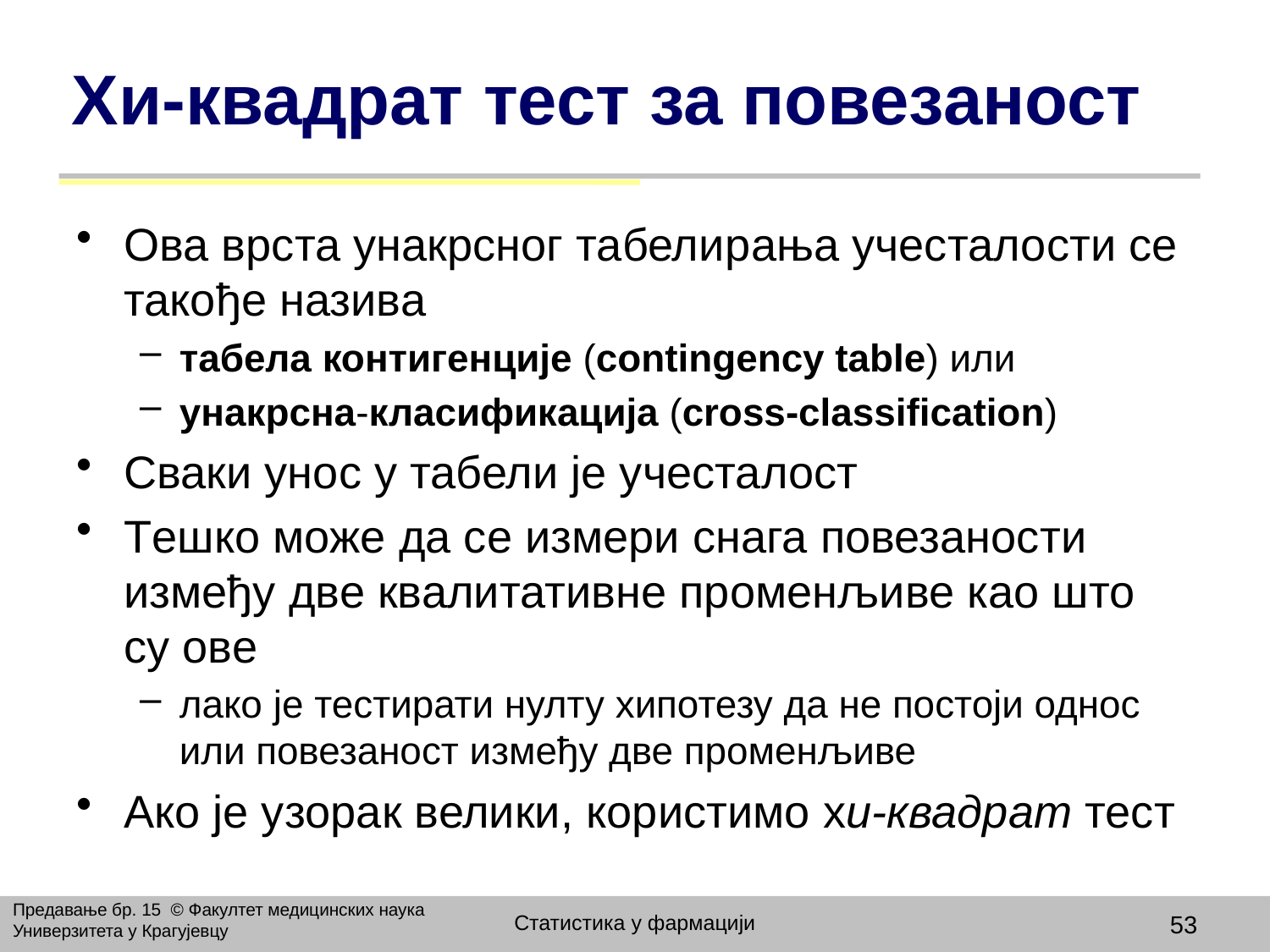

# Хи-квадрат тест за повезаност
Oва врста унакрсног табелирања учесталости се такође назива
табела контигенције (contingency table) или
унакрсна-класификација (cross-classification)
Сваки унос у табели је учесталост
Тешко може да се измери снага повезаности између две квалитативне променљиве као што су ове
лако је тестирати нулту хипотезу да не постоји однос или повезаност између две променљиве
Ако је узорак велики, користимо хи-квадрат тест
Предавање бр. 15  © Факултет медицинских наука Универзитета у Крагујевцу
Статистика у фармацији
53